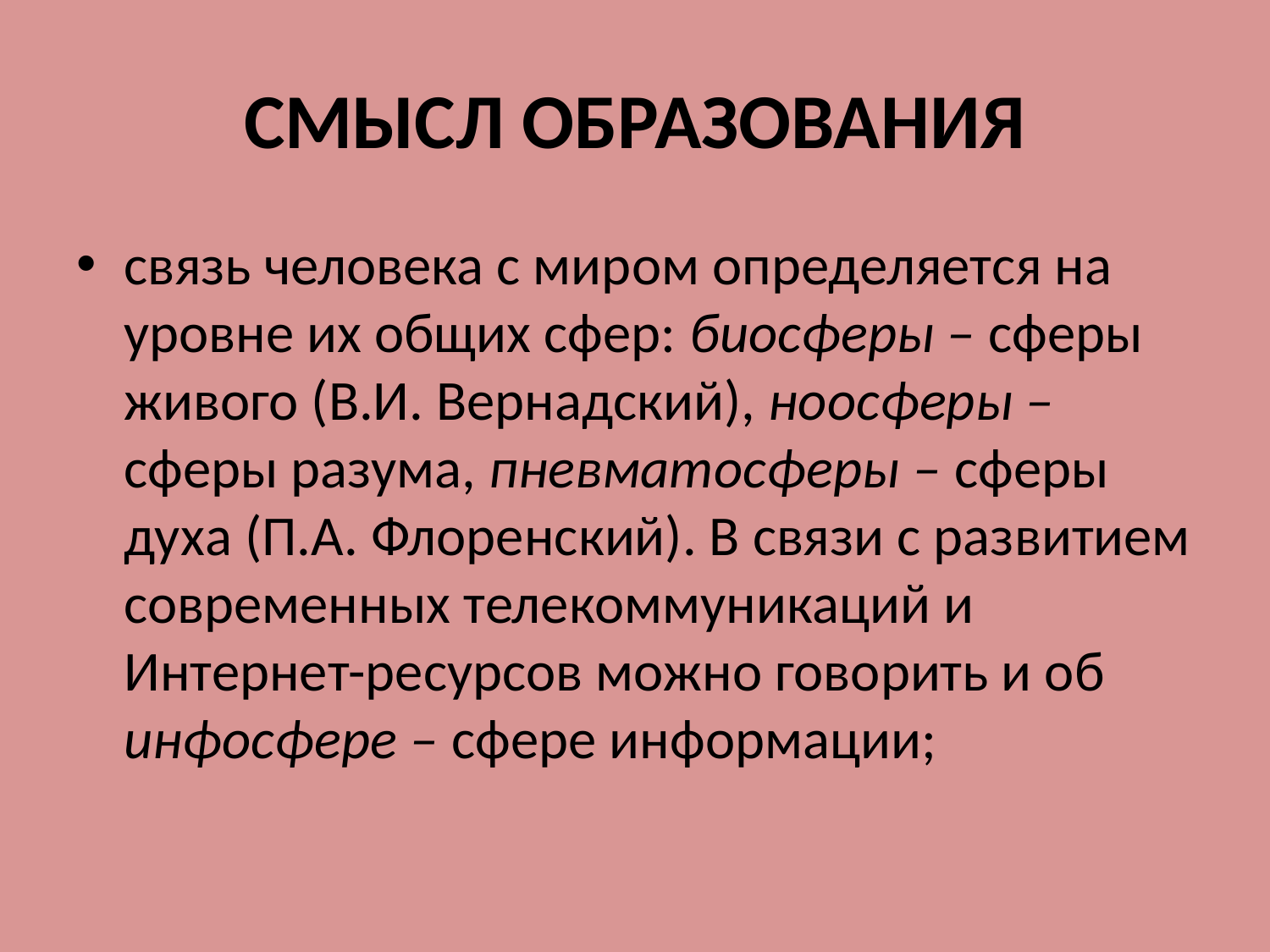

# СМЫСЛ ОБРАЗОВАНИЯ
связь человека с миром определяется на уровне их общих сфер: биосферы – сферы живого (В.И. Вернадский), ноосферы – сферы разума, пневматосферы – сферы духа (П.А. Флоренский). В связи с развитием современных телекоммуникаций и Интернет-ресурсов можно говорить и об инфосфере – сфере информации;